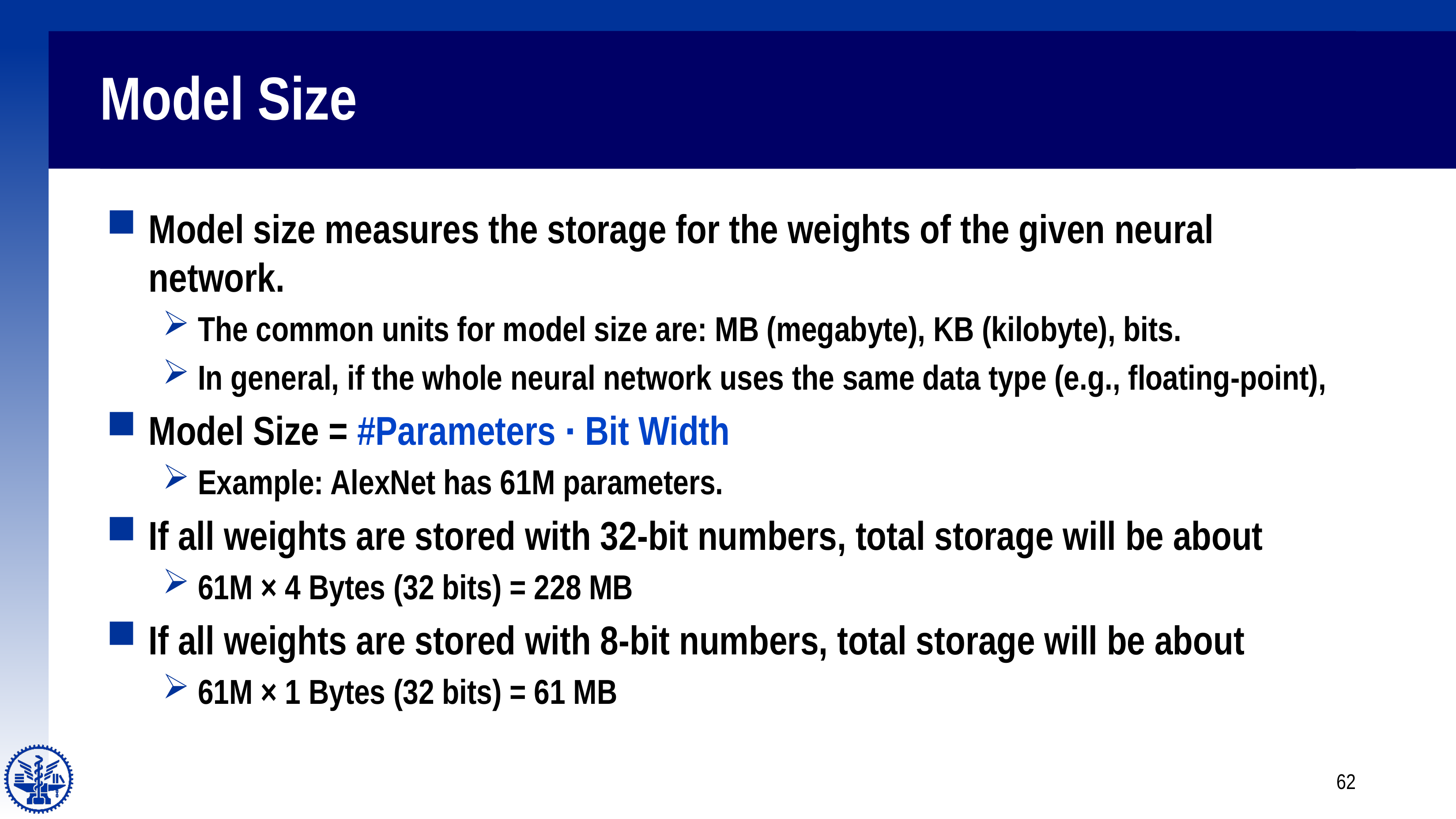

# Model Size
Model size measures the storage for the weights of the given neural network.
The common units for model size are: MB (megabyte), KB (kilobyte), bits.
In general, if the whole neural network uses the same data type (e.g., floating-point),
Model Size = #Parameters ∙ Bit Width
Example: AlexNet has 61M parameters.
If all weights are stored with 32-bit numbers, total storage will be about
61M × 4 Bytes (32 bits) = 228 MB
If all weights are stored with 8-bit numbers, total storage will be about
61M × 1 Bytes (32 bits) = 61 MB

62